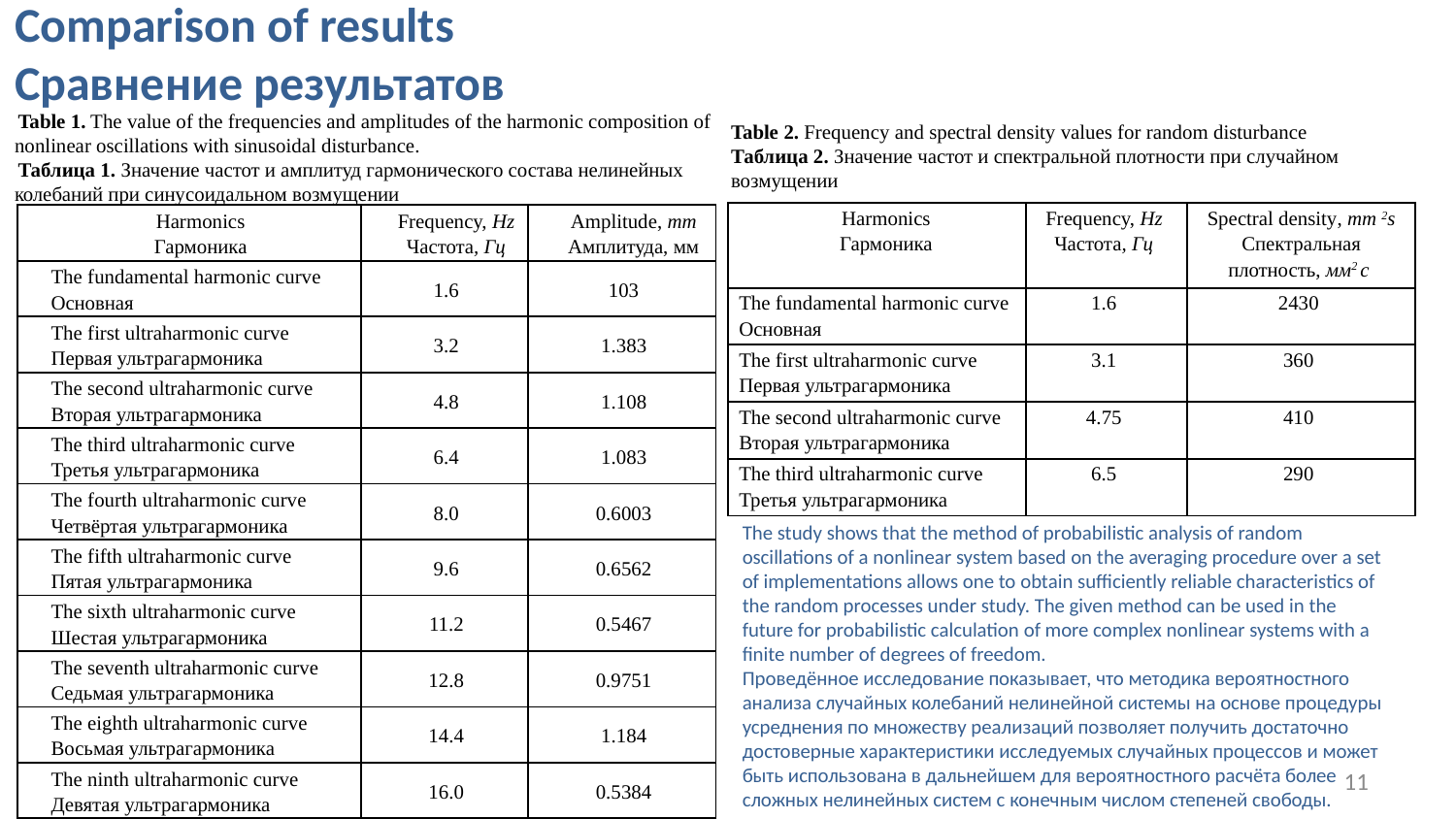

# Comparison of results Сравнение результатов
Table 1. The value of the frequencies and amplitudes of the harmonic composition of nonlinear oscillations with sinusoidal disturbance.
Таблица 1. Значение частот и амплитуд гармонического состава нелинейных колебаний при синусоидальном возмущении

Table 2. Frequency and spectral density values for random disturbance
Таблица 2. Значение частот и спектральной плотности при случайном
возмущении
| Harmonics Гармоника | Frequency, Hz Частота, Гц | Spectral density, mm 2s Спектральная плотность, мм2 с |
| --- | --- | --- |
| The fundamental harmonic curve Основная | 1.6 | 2430 |
| The first ultraharmonic curve Первая ультрагармоника | 3.1 | 360 |
| The second ultraharmonic curve Вторая ультрагармоника | 4.75 | 410 |
| The third ultraharmonic curve Третья ультрагармоника | 6.5 | 290 |
| Harmonics Гармоника | Frequency, Hz Частота, Гц | Amplitude, mm Амплитуда, мм |
| --- | --- | --- |
| The fundamental harmonic curve Основная | 1.6 | 103 |
| The first ultraharmonic curve Первая ультрагармоника | 3.2 | 1.383 |
| The second ultraharmonic curve Вторая ультрагармоника | 4.8 | 1.108 |
| The third ultraharmonic curve Третья ультрагармоника | 6.4 | 1.083 |
| The fourth ultraharmonic curve Четвёртая ультрагармоника | 8.0 | 0.6003 |
| The fifth ultraharmonic curve Пятая ультрагармоника | 9.6 | 0.6562 |
| The sixth ultraharmonic curve Шестая ультрагармоника | 11.2 | 0.5467 |
| The seventh ultraharmonic curve Седьмая ультрагармоника | 12.8 | 0.9751 |
| The eighth ultraharmonic curve Восьмая ультрагармоника | 14.4 | 1.184 |
| The ninth ultraharmonic curve Девятая ультрагармоника | 16.0 | 0.5384 |
The study shows that the method of probabilistic analysis of random oscillations of a nonlinear system based on the averaging procedure over a set of implementations allows one to obtain sufficiently reliable characteristics of the random processes under study. The given method can be used in the future for probabilistic calculation of more complex nonlinear systems with a finite number of degrees of freedom.
Проведённое исследование показывает, что методика вероятностного анализа случайных колебаний нелинейной системы на основе процедуры усреднения по множеству реализаций позволяет получить достаточно достоверные характеристики исследуемых случайных процессов и может быть использована в дальнейшем для вероятностного расчёта более сложных нелинейных систем с конечным числом степеней свободы.

11